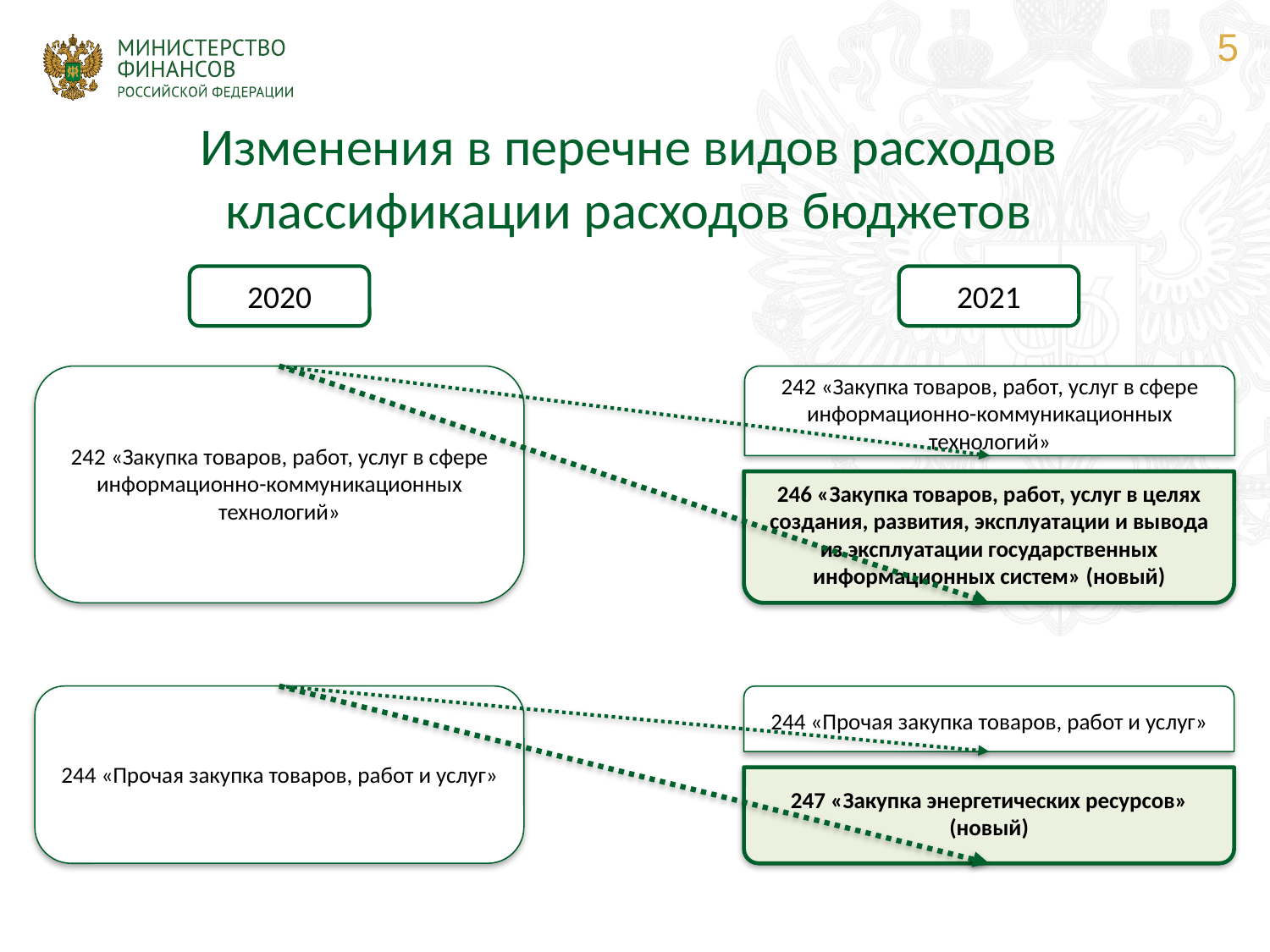

5
# Изменения в перечне видов расходов классификации расходов бюджетов
2020
2021
242 «Закупка товаров, работ, услуг в сфере информационно-коммуникационных технологий»
242 «Закупка товаров, работ, услуг в сфере информационно-коммуникационных технологий»
246 «Закупка товаров, работ, услуг в целях создания, развития, эксплуатации и вывода из эксплуатации государственных информационных систем» (новый)
244 «Прочая закупка товаров, работ и услуг»
244 «Прочая закупка товаров, работ и услуг»
247 «Закупка энергетических ресурсов» (новый)